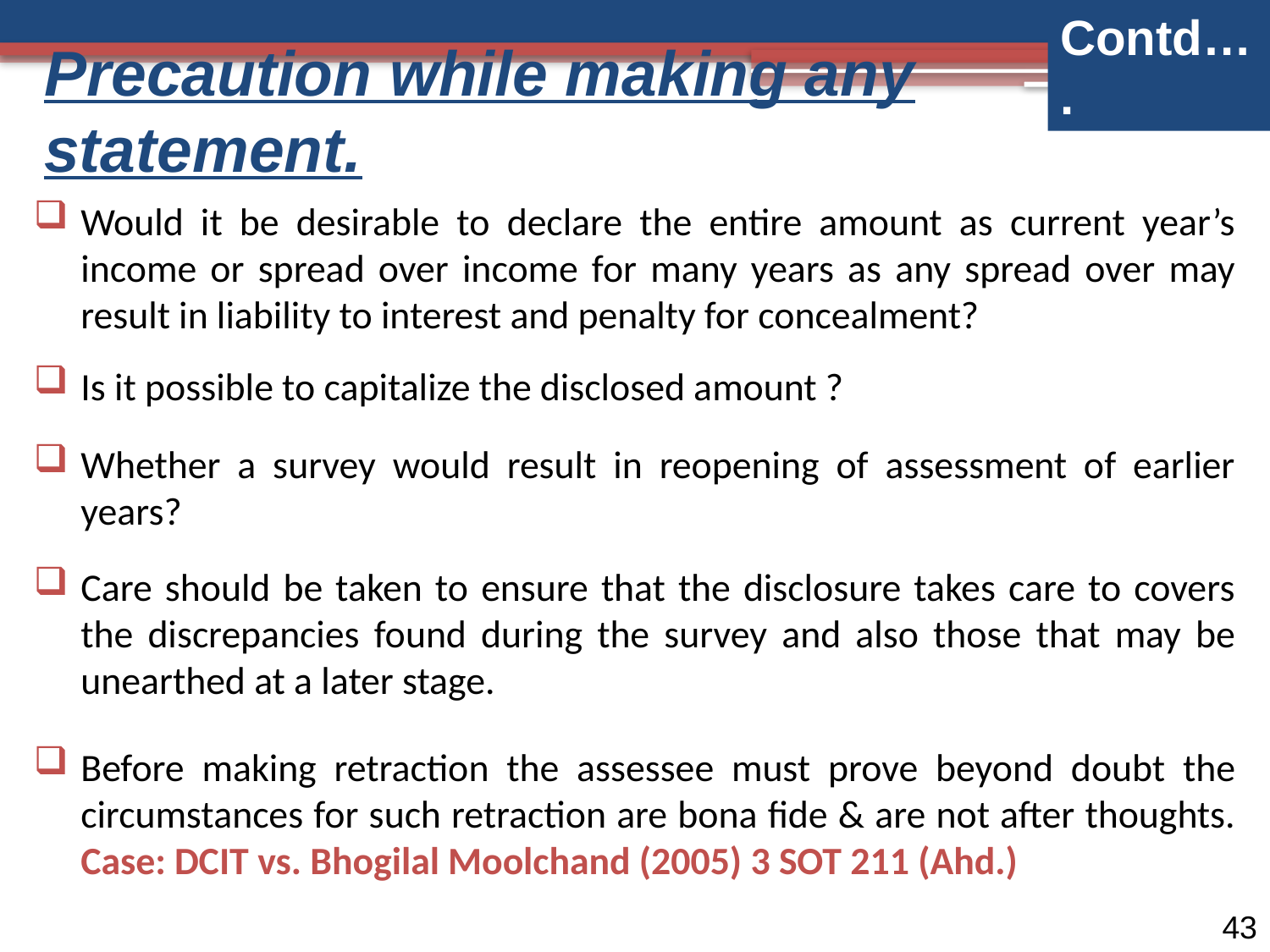

Contd….
# Precaution while making any statement.
Would it be desirable to declare the entire amount as current year’s income or spread over income for many years as any spread over may result in liability to interest and penalty for concealment?

Is it possible to capitalize the disclosed amount ?

Whether a survey would result in reopening of assessment of earlier years?

Care should be taken to ensure that the disclosure takes care to covers the discrepancies found during the survey and also those that may be unearthed at a later stage.

Before making retraction the assessee must prove beyond doubt the circumstances for such retraction are bona fide & are not after thoughts. Case: DCIT vs. Bhogilal Moolchand (2005) 3 SOT 211 (Ahd.)
43